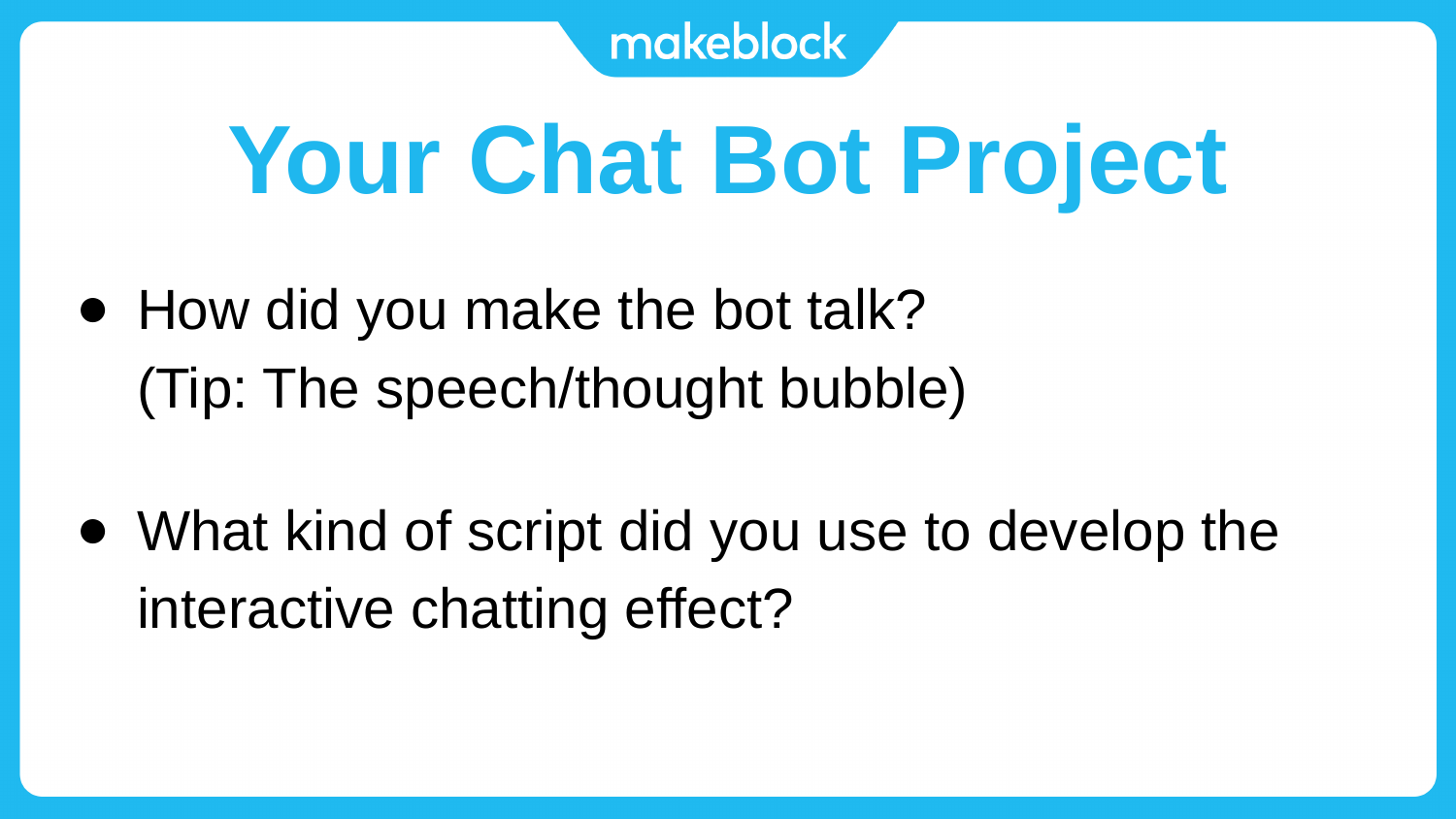

# Your Chat Bot Project
How did you make the bot talk?
(Tip: The speech/thought bubble)
What kind of script did you use to develop the interactive chatting effect?